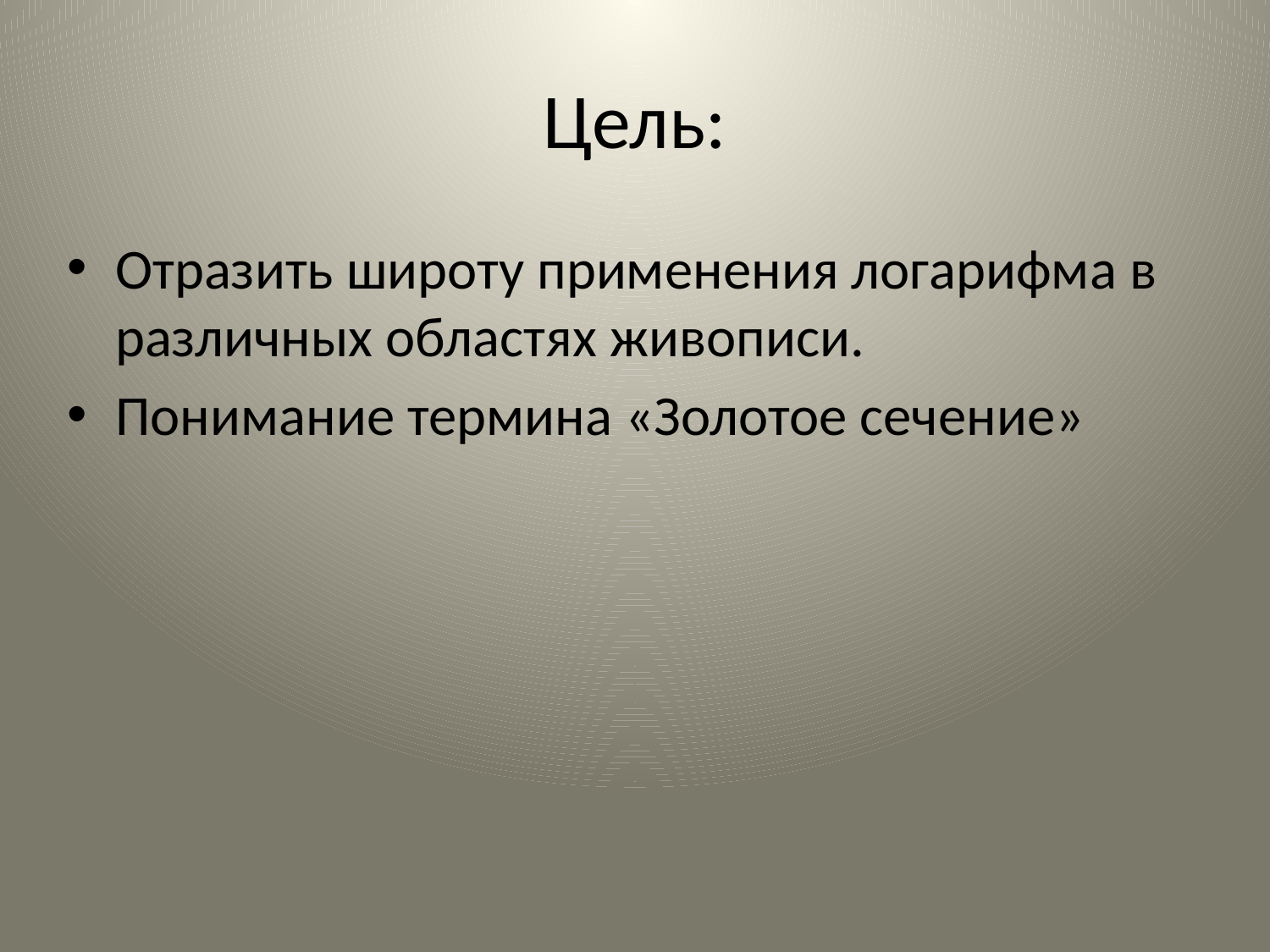

# Цель:
Отразить широту применения логарифма в различных областях живописи.
Понимание термина «Золотое сечение»